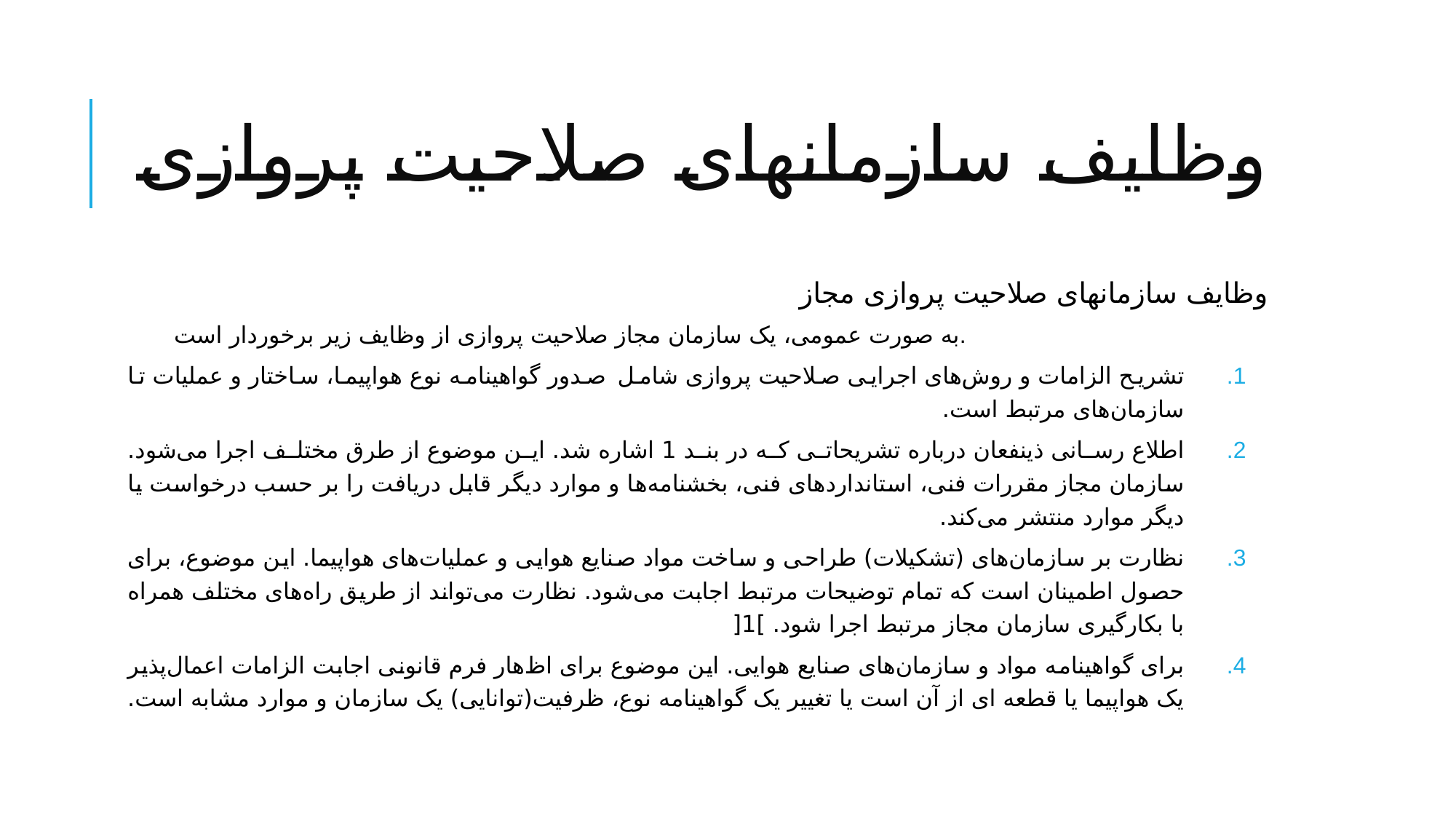

# وظایف سازمانهای صلاحیت پروازی
وظایف سازمانهای صلاحیت پروازی مجاز
به صورت عمومی، یک سازمان مجاز صلاحیت پروازی از وظایف زیر برخوردار است.
تشریح الزامات و روش‌های اجرایی صلاحیت پروازی شامل صدور گواهینامه نوع هواپیما، ساختار و عملیات تا سازمان‌های مرتبط است.
اطلاع رسانی ذینفعان درباره تشریحاتی که در بند 1 اشاره شد. این موضوع از طرق مختلف اجرا می‌شود. سازمان مجاز مقررات فنی، استاندارد‌های فنی، بخشنامه‌ها و موارد دیگر قابل دریافت را بر حسب درخواست یا دیگر موارد منتشر می‌کند.
نظارت بر سازمان‌های (تشکیلات) طراحی و ساخت مواد صنایع هوایی و عملیات‌های هواپیما. این موضوع، برای حصول اطمینان است که تمام توضیحات مرتبط اجابت می‌شود. نظارت می‌تواند از طریق راه‌های مختلف همراه با بکارگیری سازمان مجاز مرتبط اجرا شود. ]1[
برای گواهینامه مواد و سازمان‌های صنایع هوایی. این موضوع برای اظ‌هار فرم قانونی اجابت الزامات اعمال‌پذیر یک هواپیما یا قطعه ای از آن است یا تغییر یک گواهینامه نوع، ظرفیت(توانایی) یک سازمان و موارد مشابه است.